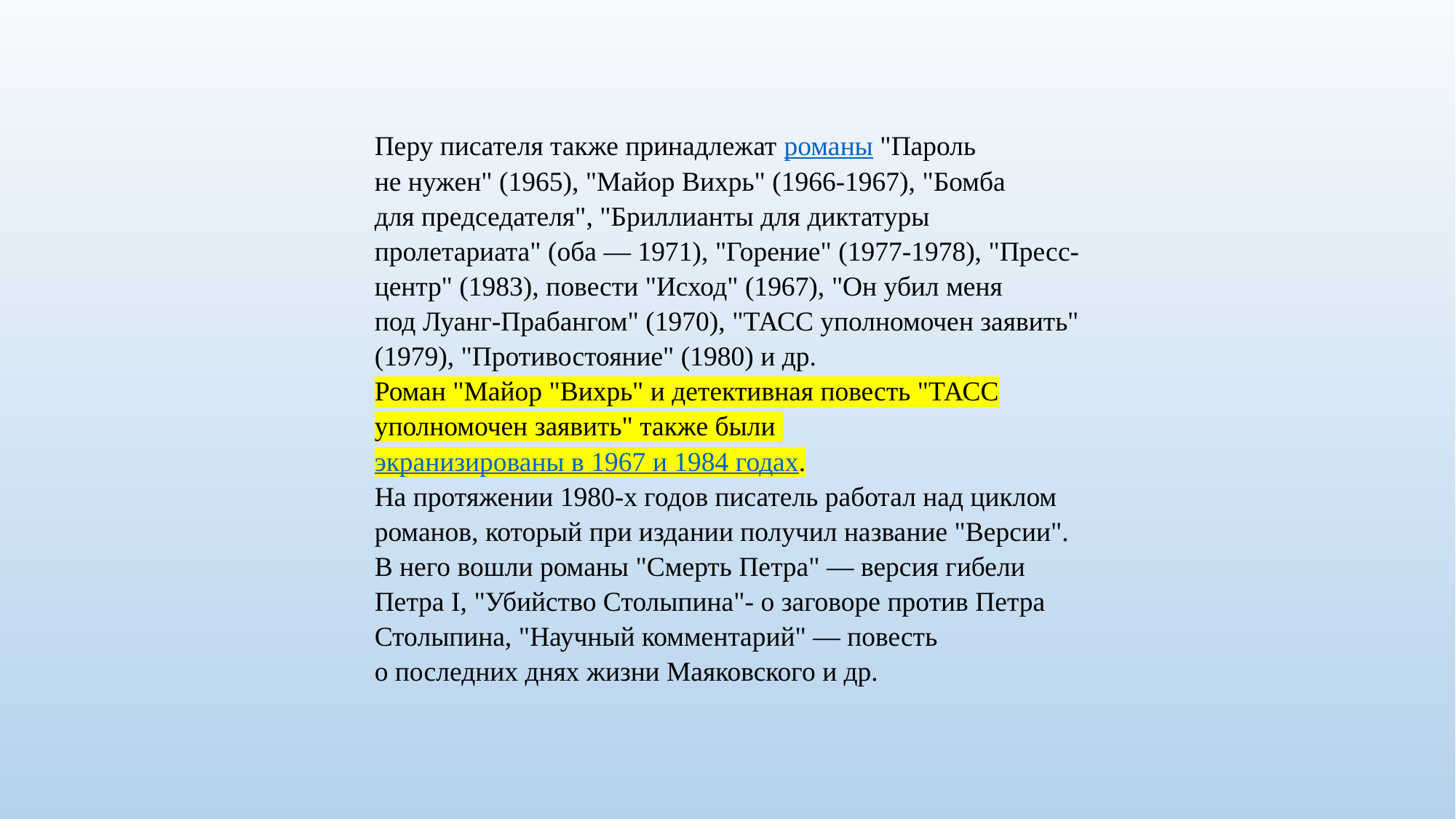

Перу писателя также принадлежат романы "Пароль не нужен" (1965), "Майор Вихрь" (1966-1967), "Бомба для председателя", "Бриллианты для диктатуры пролетариата" (оба — 1971), "Горение" (1977-1978), "Пресс-центр" (1983), повести "Исход" (1967), "Он убил меня под Луанг-Прабангом" (1970), "ТАСС уполномочен заявить" (1979), "Противостояние" (1980) и др.
Роман "Майор "Вихрь" и детективная повесть "ТАСС уполномочен заявить" также были экранизированы в 1967 и 1984 годах.
На протяжении 1980-х годов писатель работал над циклом романов, который при издании получил название "Версии". В него вошли романы "Смерть Петра" — версия гибели Петра I, "Убийство Столыпина"- о заговоре против Петра Столыпина, "Научный комментарий" — повесть о последних днях жизни Маяковского и др.